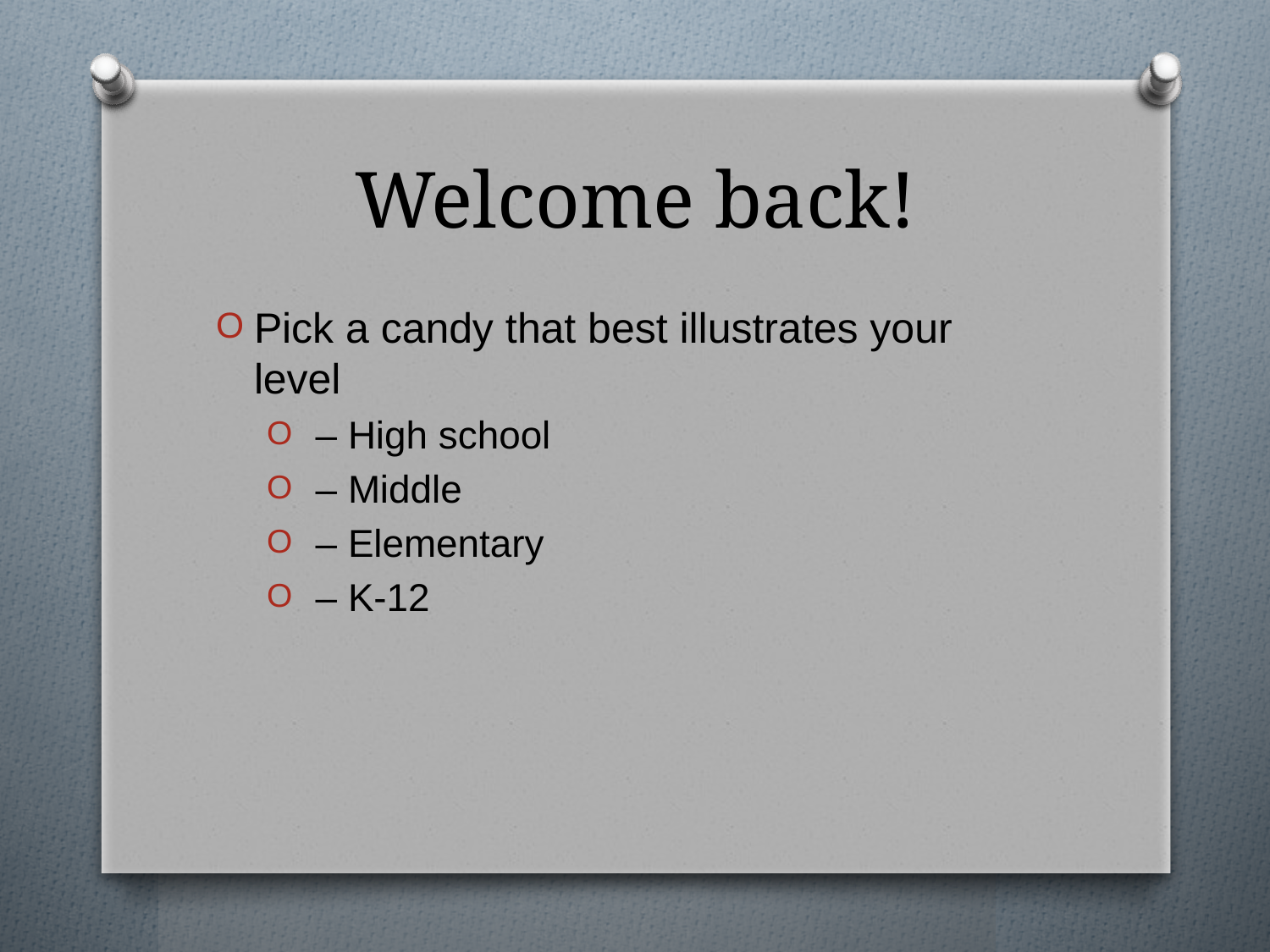

# Welcome back!
Pick a candy that best illustrates your level
 – High school
 – Middle
 – Elementary
 – K-12